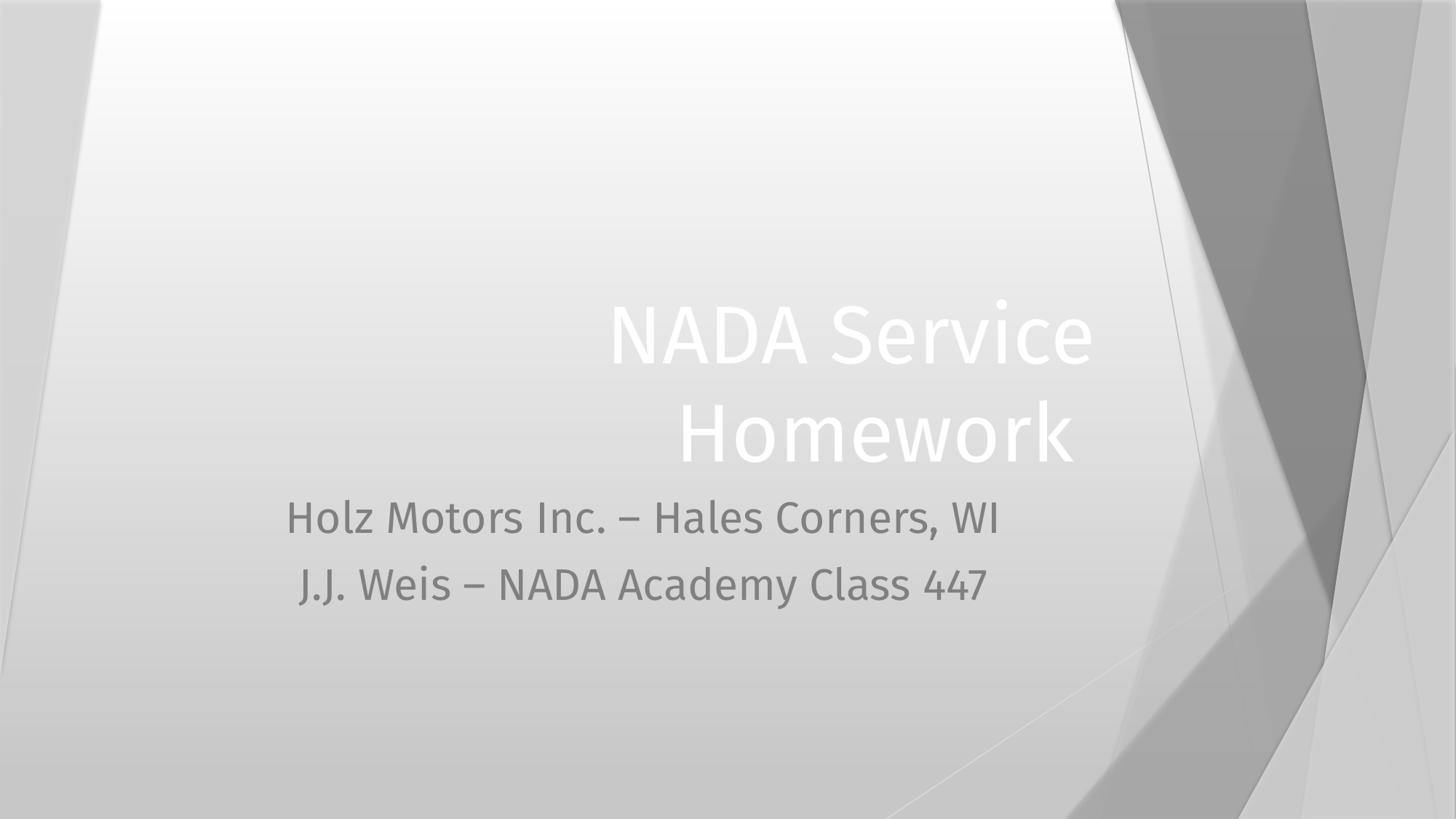

# NADA Service Homework
Holz Motors Inc. – Hales Corners, WI
J.J. Weis – NADA Academy Class 447